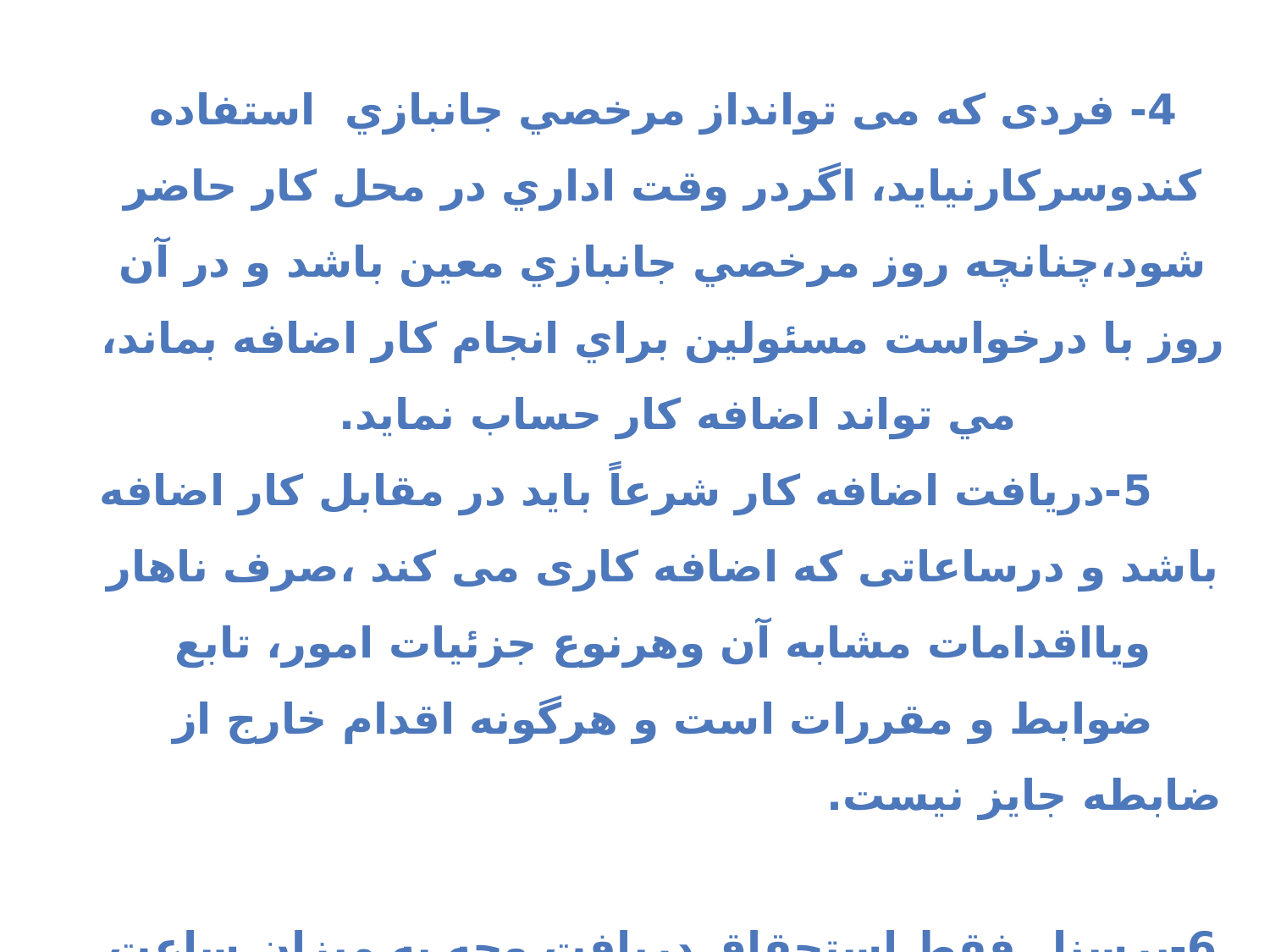

4- فردی که می توانداز مرخصي جانبازي  استفاده کندوسرکارنیاید، اگردر وقت اداري در محل كار حاضر شود،چنانچه روز مرخصي جانبازي معين باشد و در آن روز با درخواست مسئولين براي انجام كار اضافه بماند، مي تواند اضافه كار حساب نمايد.
     5-دريافت اضافه كار شرعاً بايد در مقابل كار اضافه باشد و درساعاتی که اضافه کاری می کند ،صرف ناهار ویااقدامات مشابه آن وهرنوع جزئيات امور، تابع ضوابط و مقررات است و هرگونه اقدام خارج از ضابطه جايز نيست.                                                                                                                             6-پرسنل فقط استحقاق دريافت وجه به ميزان ساعت اضافه كار را دارند و استفاده از مرخصي در عوض آن وجه قانوني ندارد.